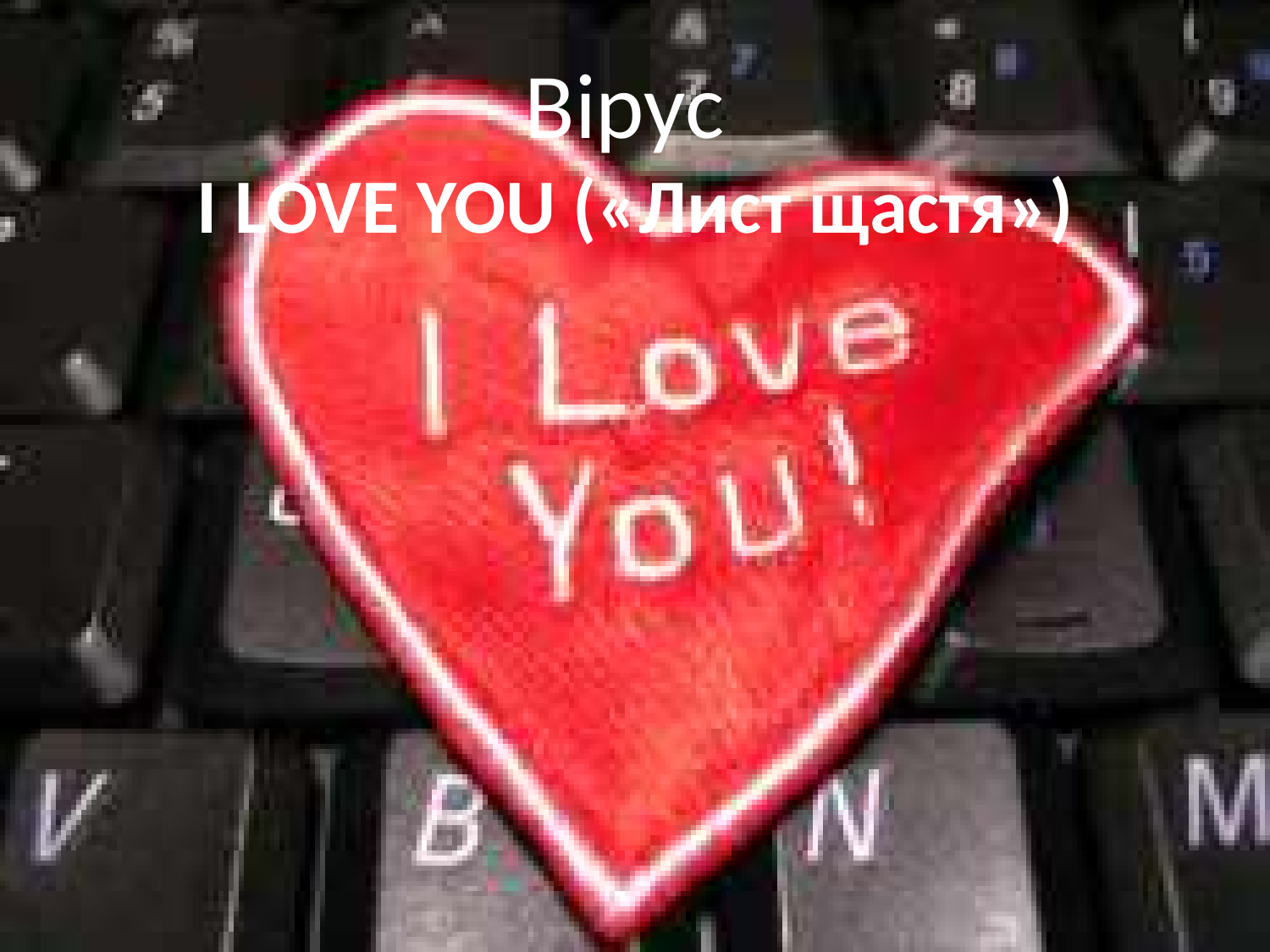

# Вірус I LOVE YOU («Лист щастя»)